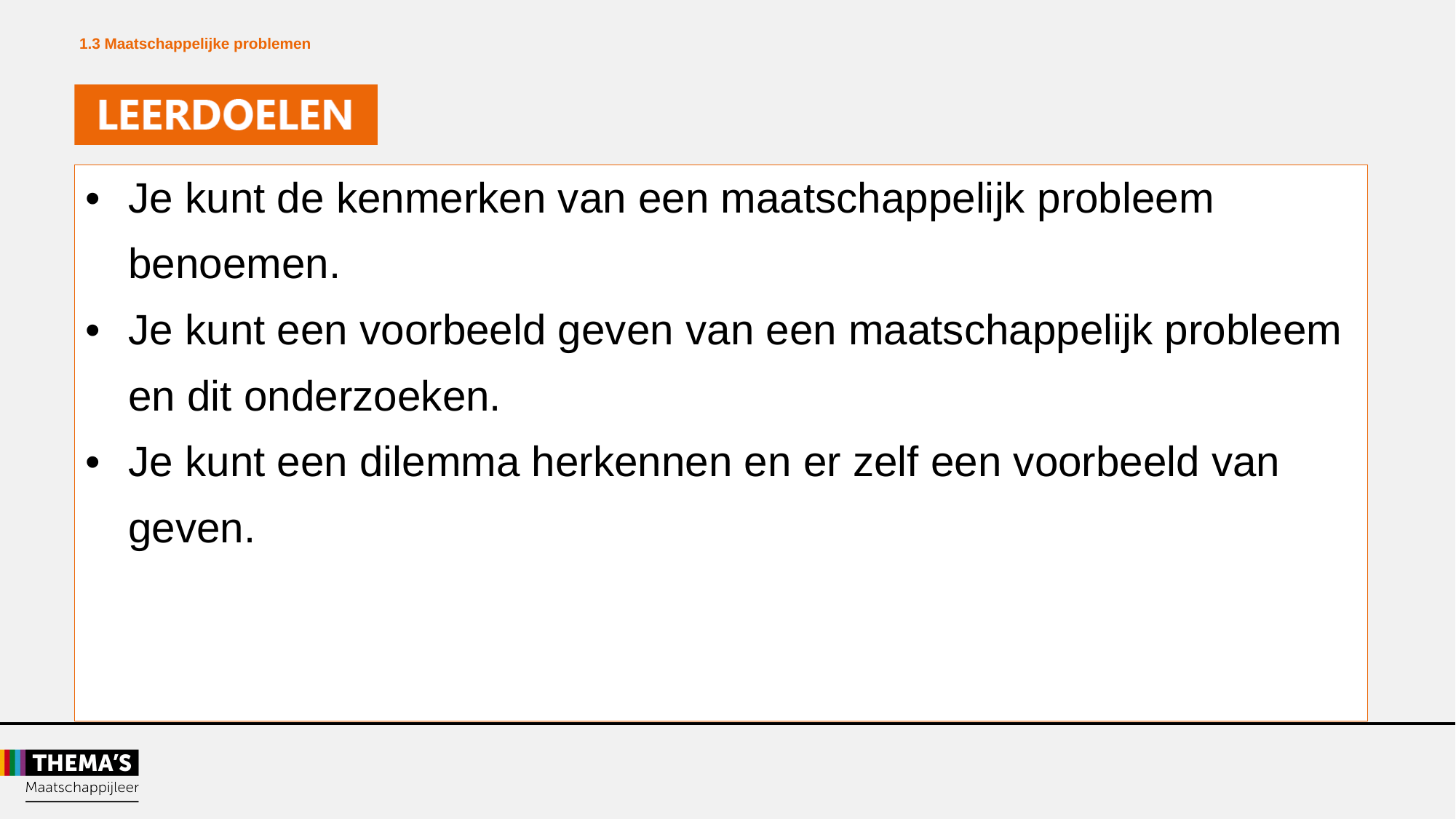

1.3 Maatschappelijke problemen
• 	Je kunt de kenmerken van een maatschappelijk probleem
	benoemen.
• 	Je kunt een voorbeeld geven van een maatschappelijk probleem
	en dit onderzoeken.
• 	Je kunt een dilemma herkennen en er zelf een voorbeeld van
	geven.